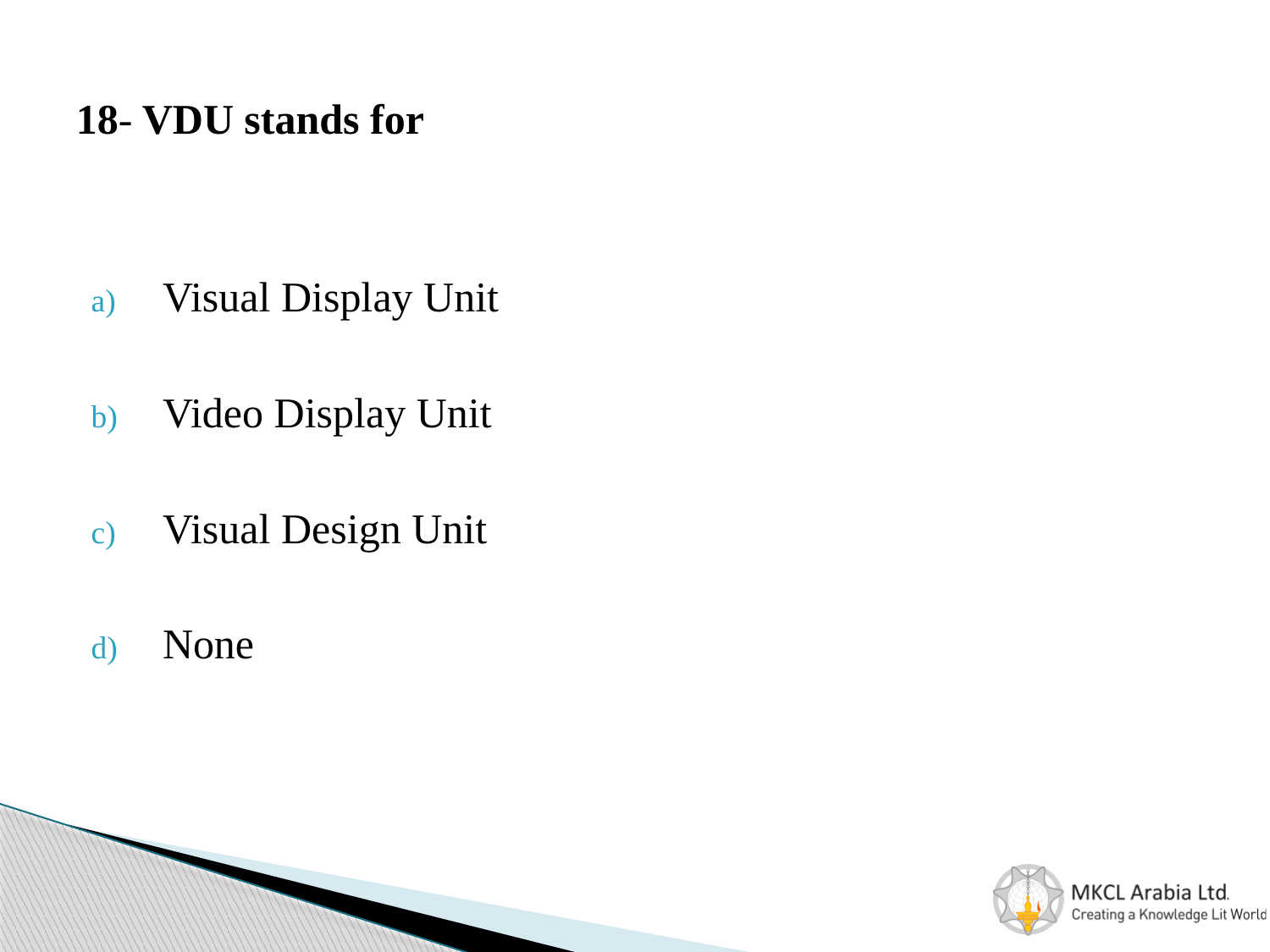

# 18- VDU stands for

Visual Display Unit

Video Display Unit

Visual Design Unit

None